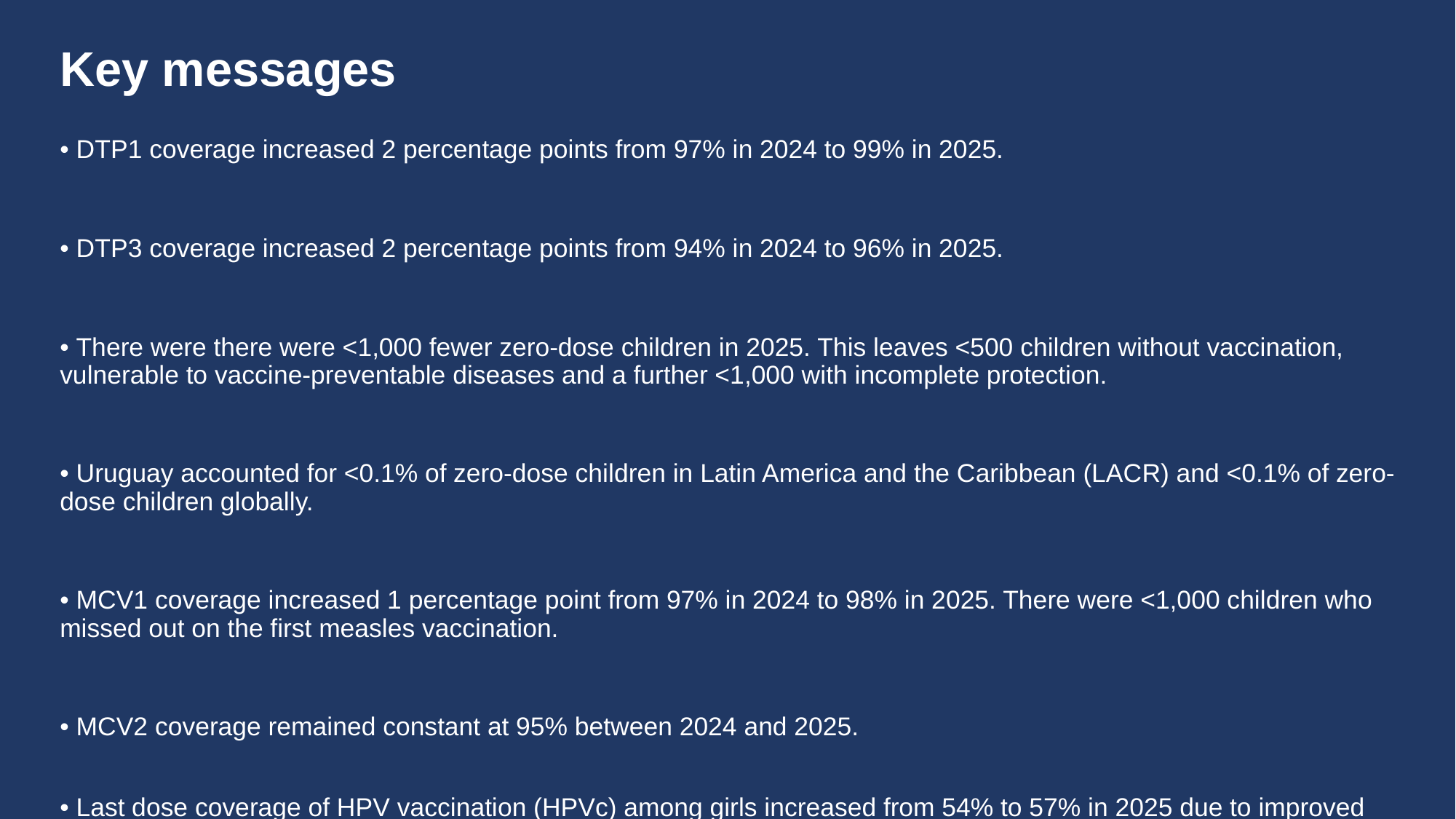

# Key messages
• DTP1 coverage increased 2 percentage points from 97% in 2024 to 99% in 2025.

• DTP3 coverage increased 2 percentage points from 94% in 2024 to 96% in 2025.

• There were there were <1,000 fewer zero-dose children in 2025. This leaves <500 children without vaccination, vulnerable to vaccine-preventable diseases and a further <1,000 with incomplete protection.

• Uruguay accounted for <0.1% of zero-dose children in Latin America and the Caribbean (LACR) and <0.1% of zero-dose children globally.

• MCV1 coverage increased 1 percentage point from 97% in 2024 to 98% in 2025. There were <1,000 children who missed out on the first measles vaccination.

• MCV2 coverage remained constant at 95% between 2024 and 2025.

• Last dose coverage of HPV vaccination (HPVc) among girls increased from 54% to 57% in 2025 due to improved programme performance.